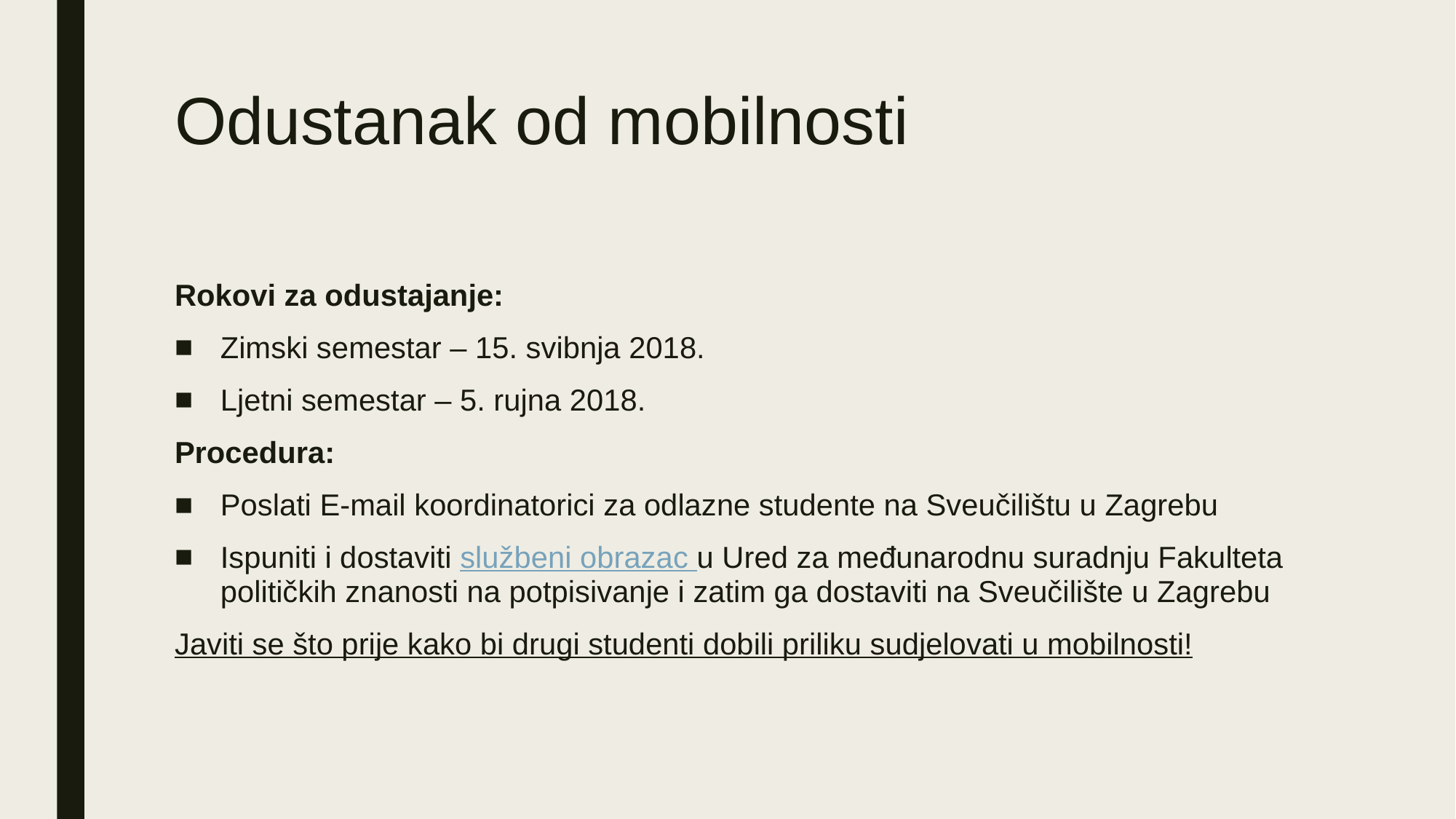

# Odustanak od mobilnosti
Rokovi za odustajanje:
Zimski semestar – 15. svibnja 2018.
Ljetni semestar – 5. rujna 2018.
Procedura:
Poslati E-mail koordinatorici za odlazne studente na Sveučilištu u Zagrebu
Ispuniti i dostaviti službeni obrazac u Ured za međunarodnu suradnju Fakulteta političkih znanosti na potpisivanje i zatim ga dostaviti na Sveučilište u Zagrebu
Javiti se što prije kako bi drugi studenti dobili priliku sudjelovati u mobilnosti!